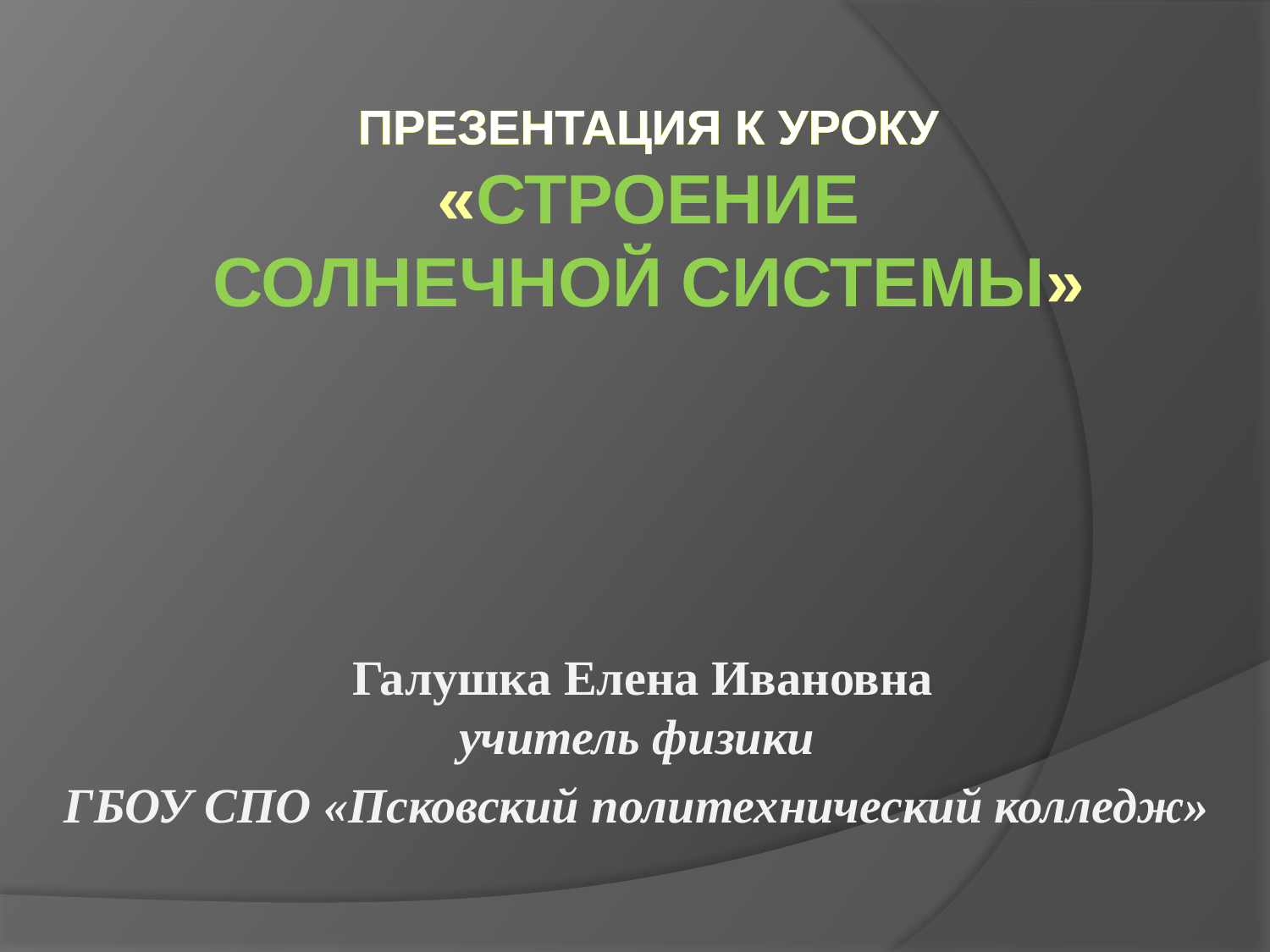

# Презентация к уроку «Строение солнечной системы»
Галушка Елена Ивановна
учитель физики
ГБОУ СПО «Псковский политехнический колледж»